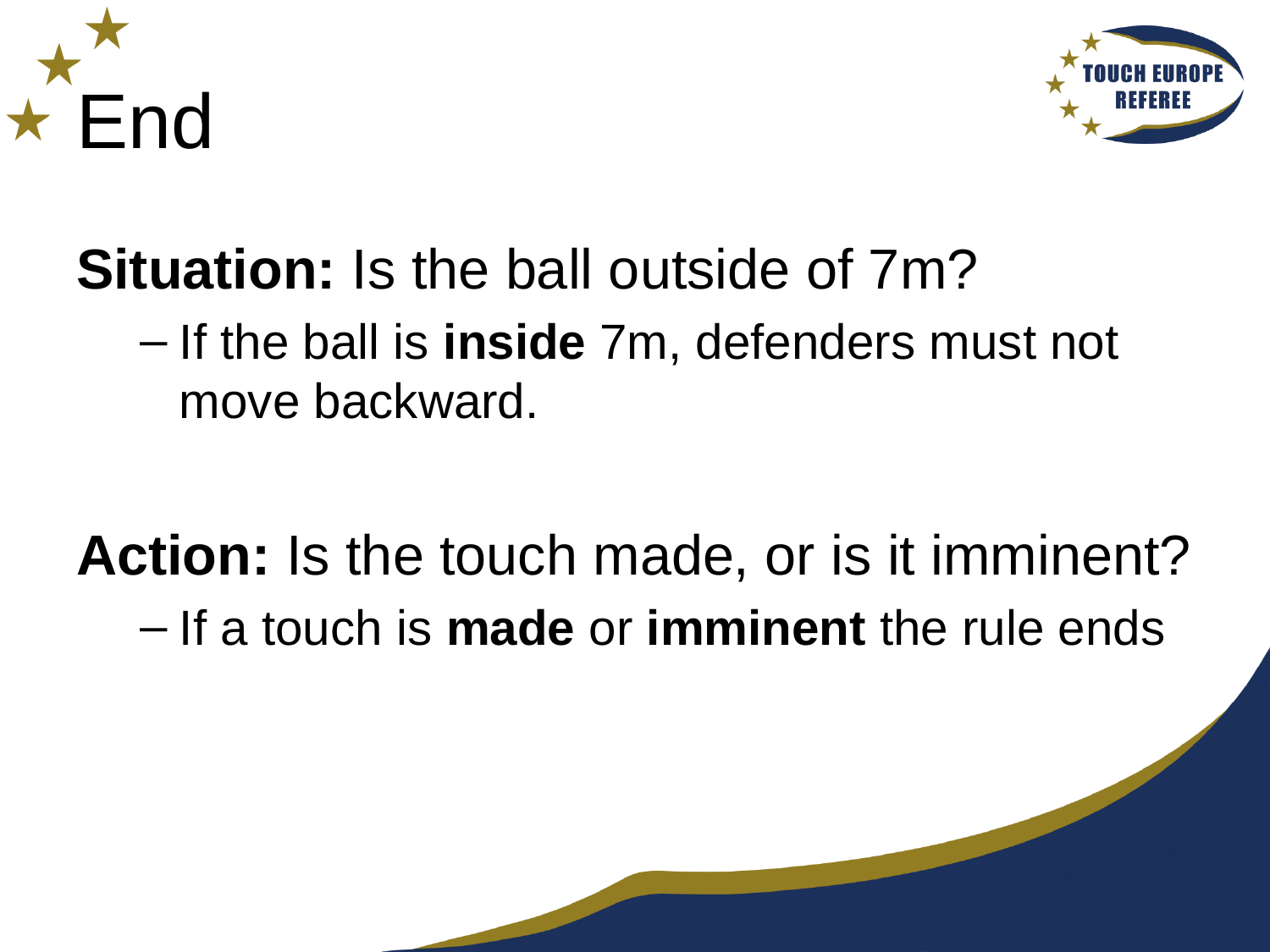

# End
Situation: Is the ball outside of 7m?
If the ball is inside 7m, defenders must not move backward.

Action: Is the touch made, or is it imminent?
If a touch is made or imminent the rule ends